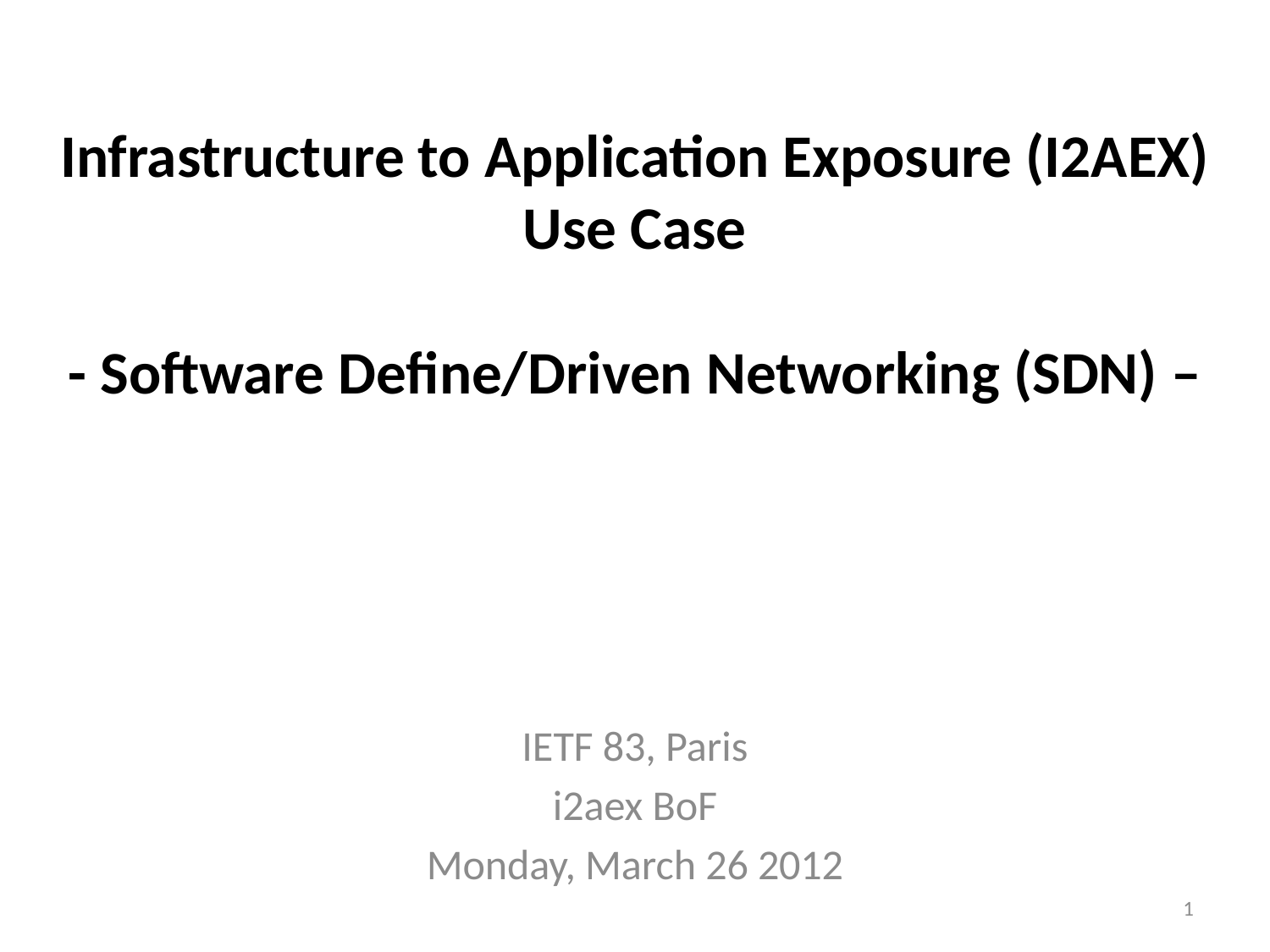

# Infrastructure to Application Exposure (I2AEX) Use Case - Software Define/Driven Networking (SDN) –
IETF 83, Paris
i2aex BoF
Monday, March 26 2012
1